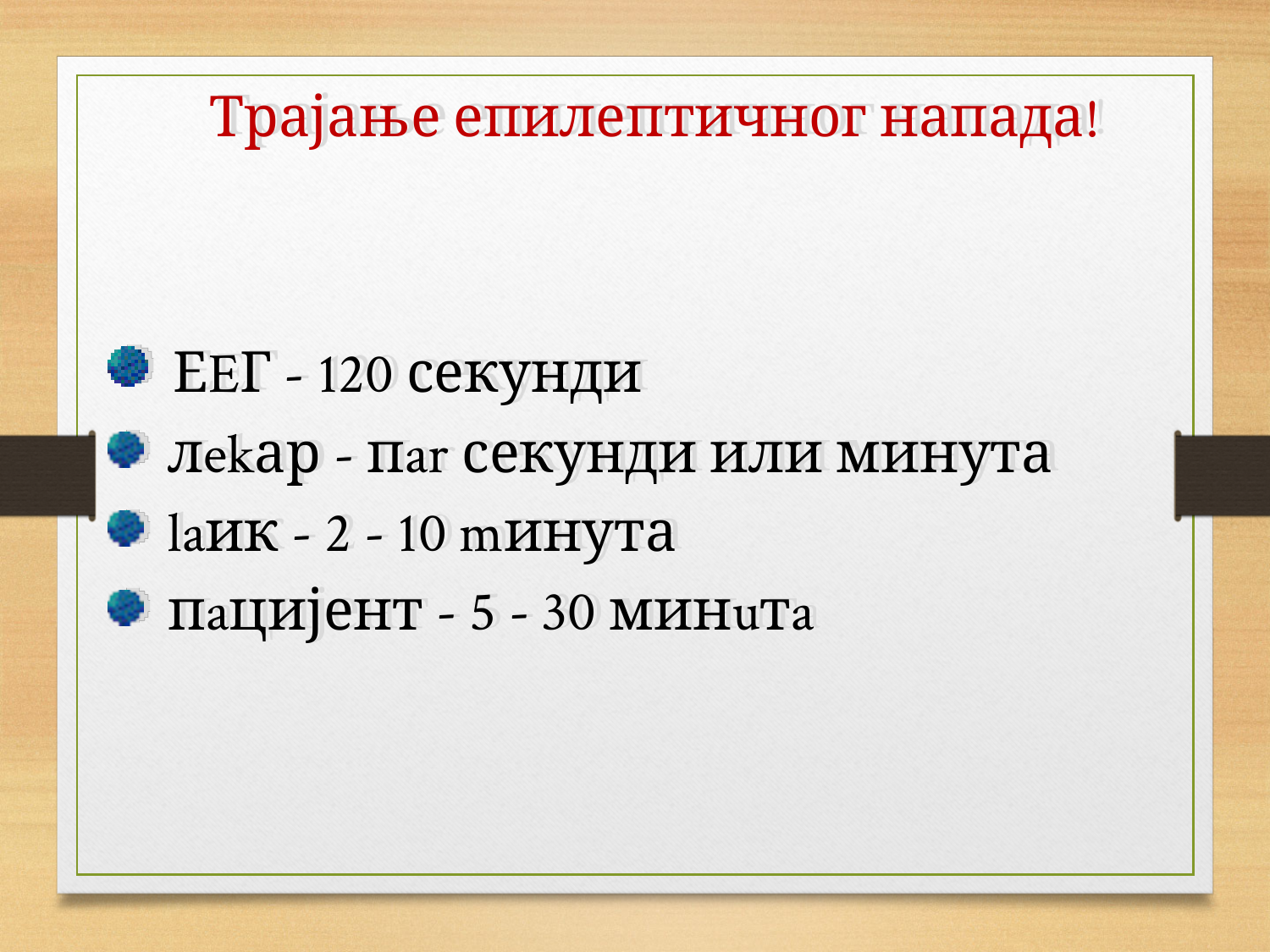

Трајање епилептичног напада!

 ЕEГ - 120 секунди
 лekар - пar секунди или минута
 laик - 2 - 10 mинута
 пaцијент - 5 - 30 минuтa